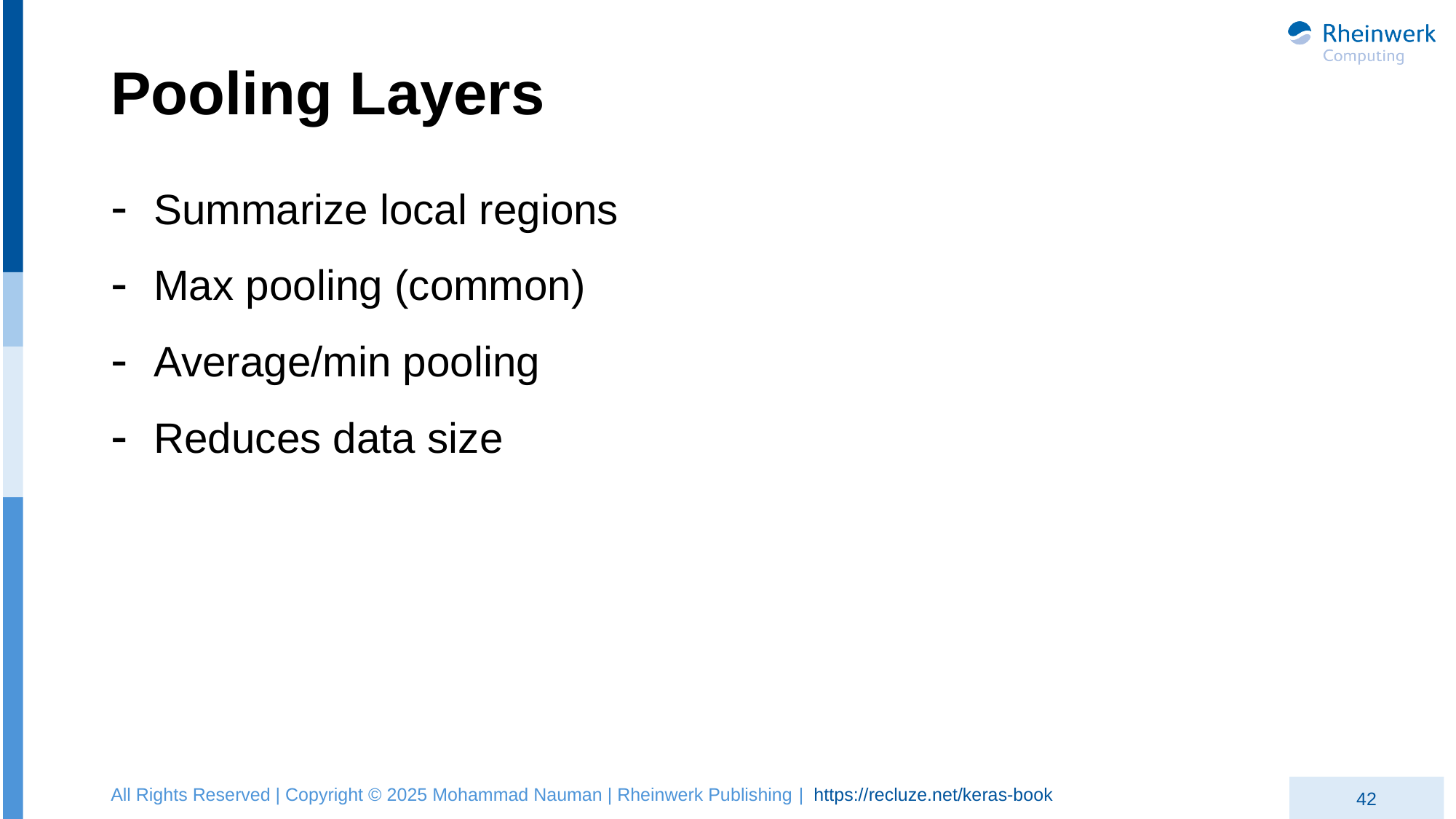

# Pooling Layers
Summarize local regions
Max pooling (common)
Average/min pooling
Reduces data size